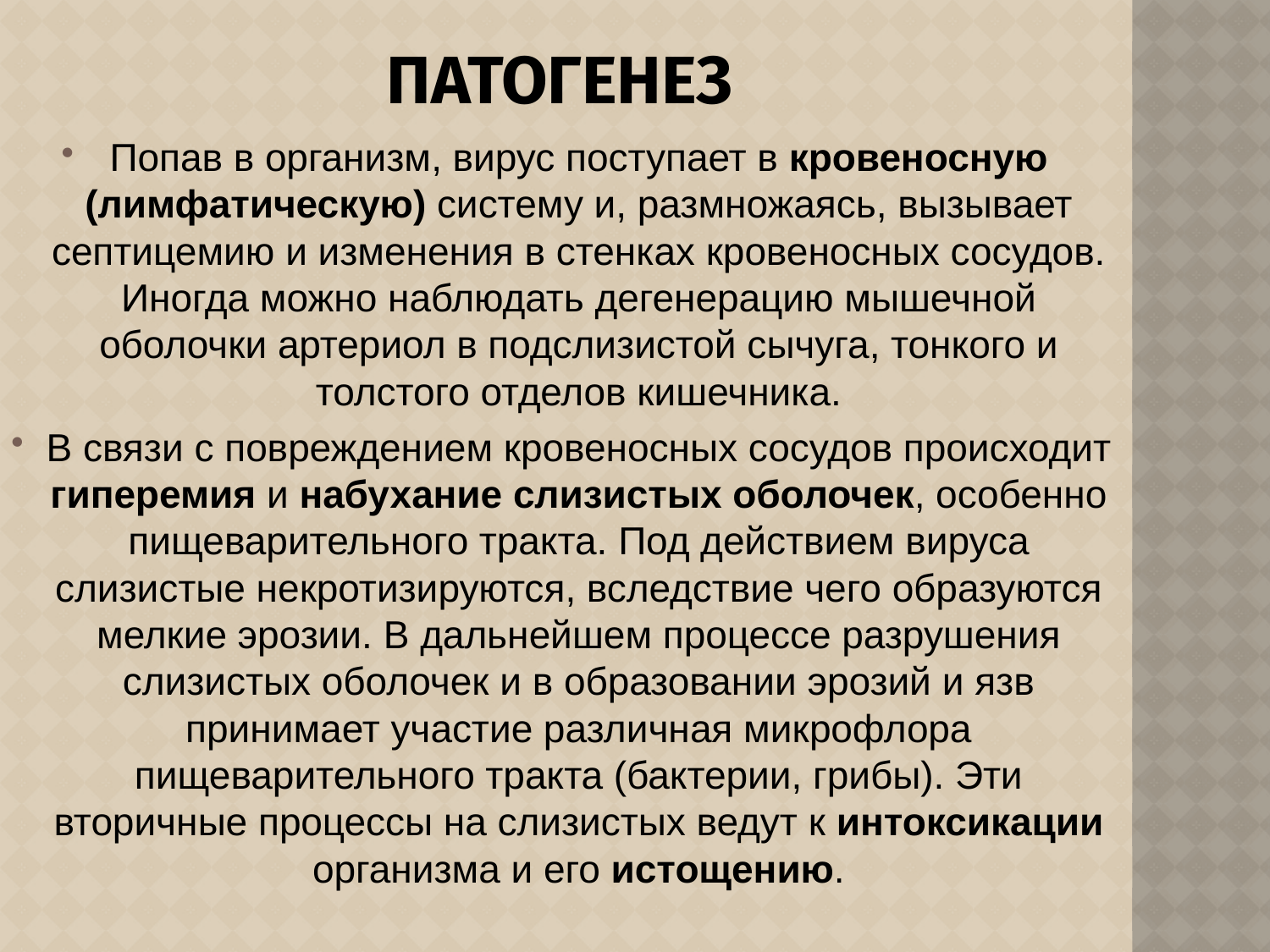

# Патогенез
Попав в организм, вирус поступает в кровеносную (лимфатическую) систему и, размножаясь, вызывает септицемию и изменения в стенках кровеносных сосудов. Иногда можно наблюдать дегенерацию мышечной оболочки артериол в подслизистой сычуга, тонкого и толстого отделов кишечника.
В связи с повреждением кровеносных сосудов происходит гиперемия и набухание слизистых оболочек, особенно пищеварительного тракта. Под действием вируса слизистые некротизируются, вследствие чего образуются мелкие эрозии. В дальнейшем процессе разрушения слизистых оболочек и в образовании эрозий и язв принимает участие различная микрофлора пищеварительного тракта (бактерии, грибы). Эти вторичные процессы на слизистых ведут к интоксикации организма и его истощению.